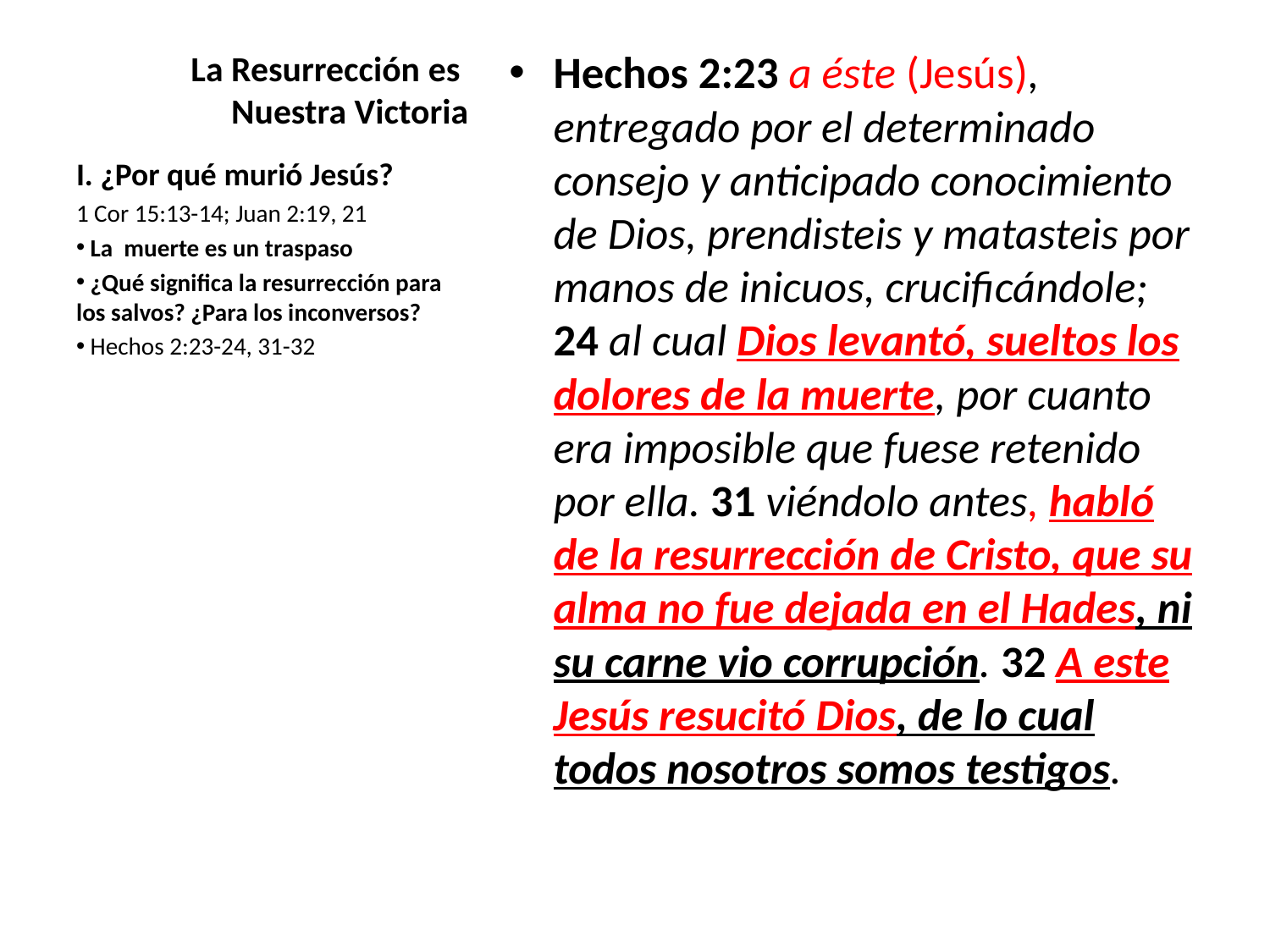

# La Resurrección es Nuestra Victoria
Hechos 2:23 a éste (Jesús), entregado por el determinado consejo y anticipado conocimiento de Dios, prendisteis y matasteis por manos de inicuos, crucificándole; 24 al cual Dios levantó, sueltos los dolores de la muerte, por cuanto era imposible que fuese retenido por ella. 31 viéndolo antes, habló de la resurrección de Cristo, que su alma no fue dejada en el Hades, ni su carne vio corrupción. 32 A este Jesús resucitó Dios, de lo cual todos nosotros somos testigos.

I. ¿Por qué murió Jesús?
1 Cor 15:13-14; Juan 2:19, 21
 La  muerte es un traspaso
 ¿Qué significa la resurrección para los salvos? ¿Para los inconversos?
 Hechos 2:23-24, 31-32